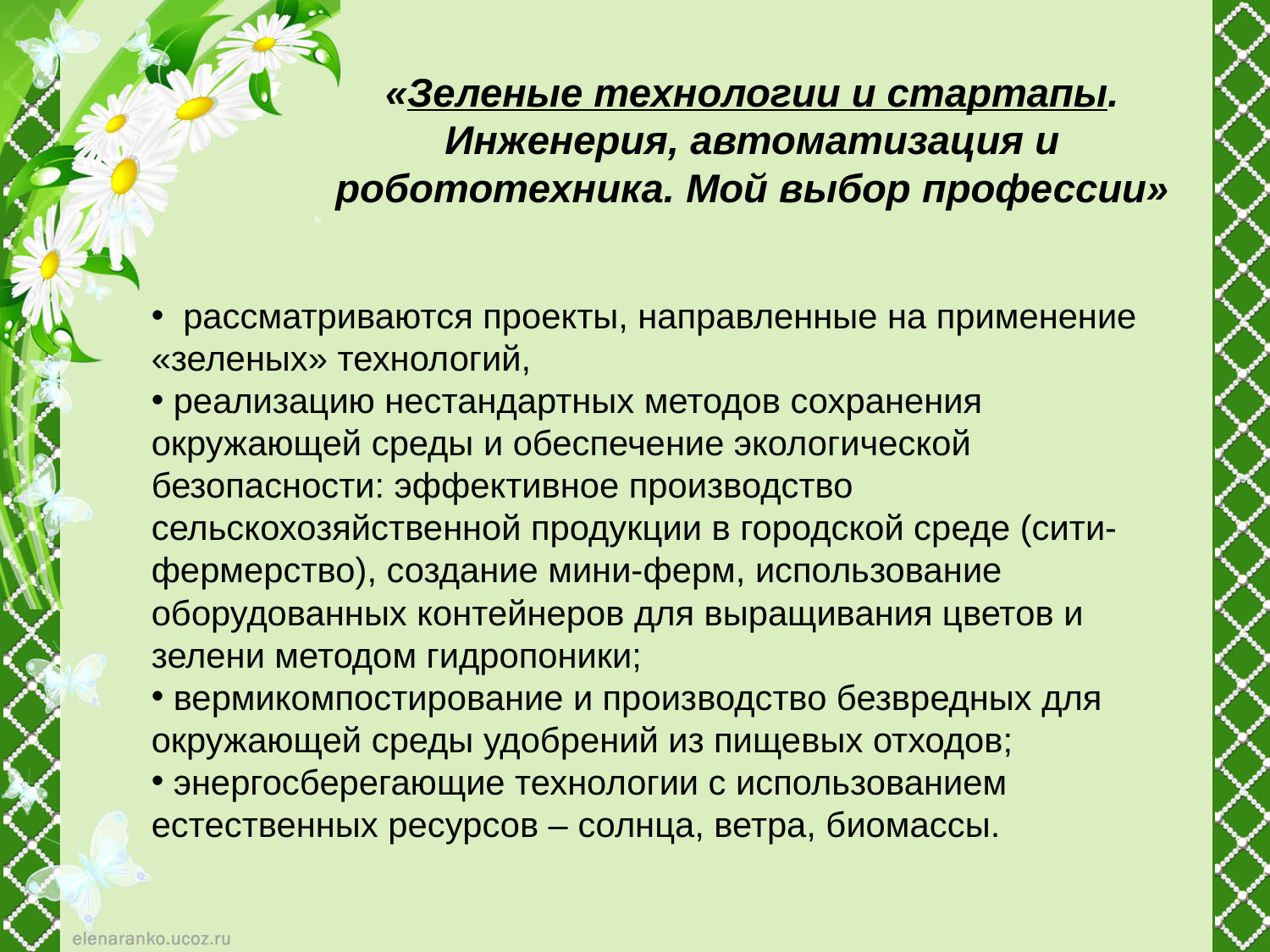

# «Зеленые технологии и стартапы. Инженерия, автоматизация и робототехника. Мой выбор профессии»
  рассматриваются проекты, направленные на применение  «зеленых» технологий,
 реализацию нестандартных методов сохранения окружающей среды и обеспечение экологической безопасности: эффективное производство сельскохозяйственной продукции в городской среде (сити-фермерство), создание мини-ферм, использование оборудованных контейнеров для выращивания цветов и зелени методом гидропоники;
 вермикомпостирование и производство безвредных для окружающей среды удобрений из пищевых отходов;
 энергосберегающие технологии с использованием естественных ресурсов – солнца, ветра, биомассы.